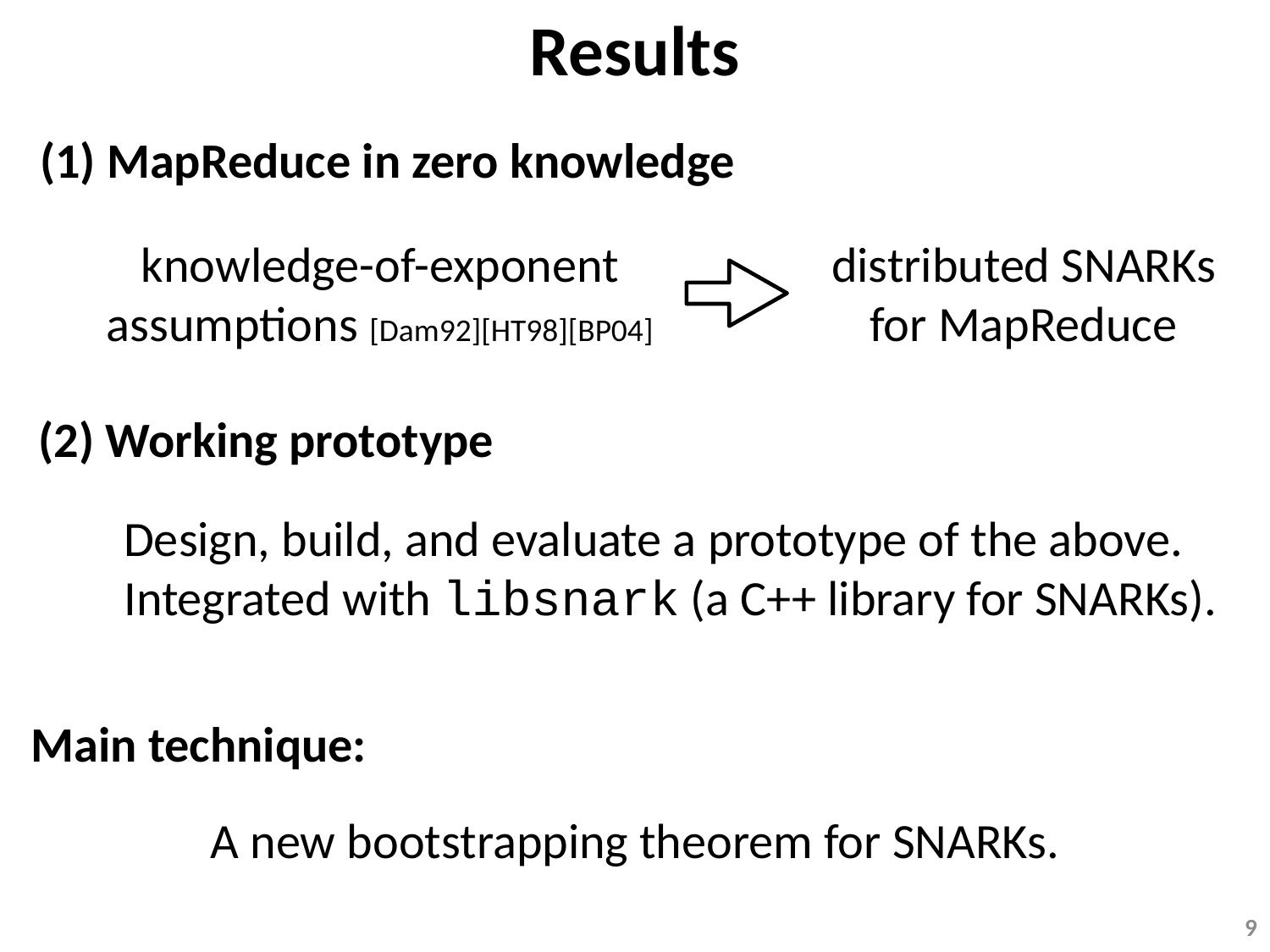

Results
(1) MapReduce in zero knowledge
knowledge-of-exponent
assumptions [Dam92][HT98][BP04]
distributed SNARKs
for MapReduce

(2) Working prototype
Design, build, and evaluate a prototype of the above.
Integrated with libsnark (a C++ library for SNARKs).
Main technique:
A new bootstrapping theorem for SNARKs.
9